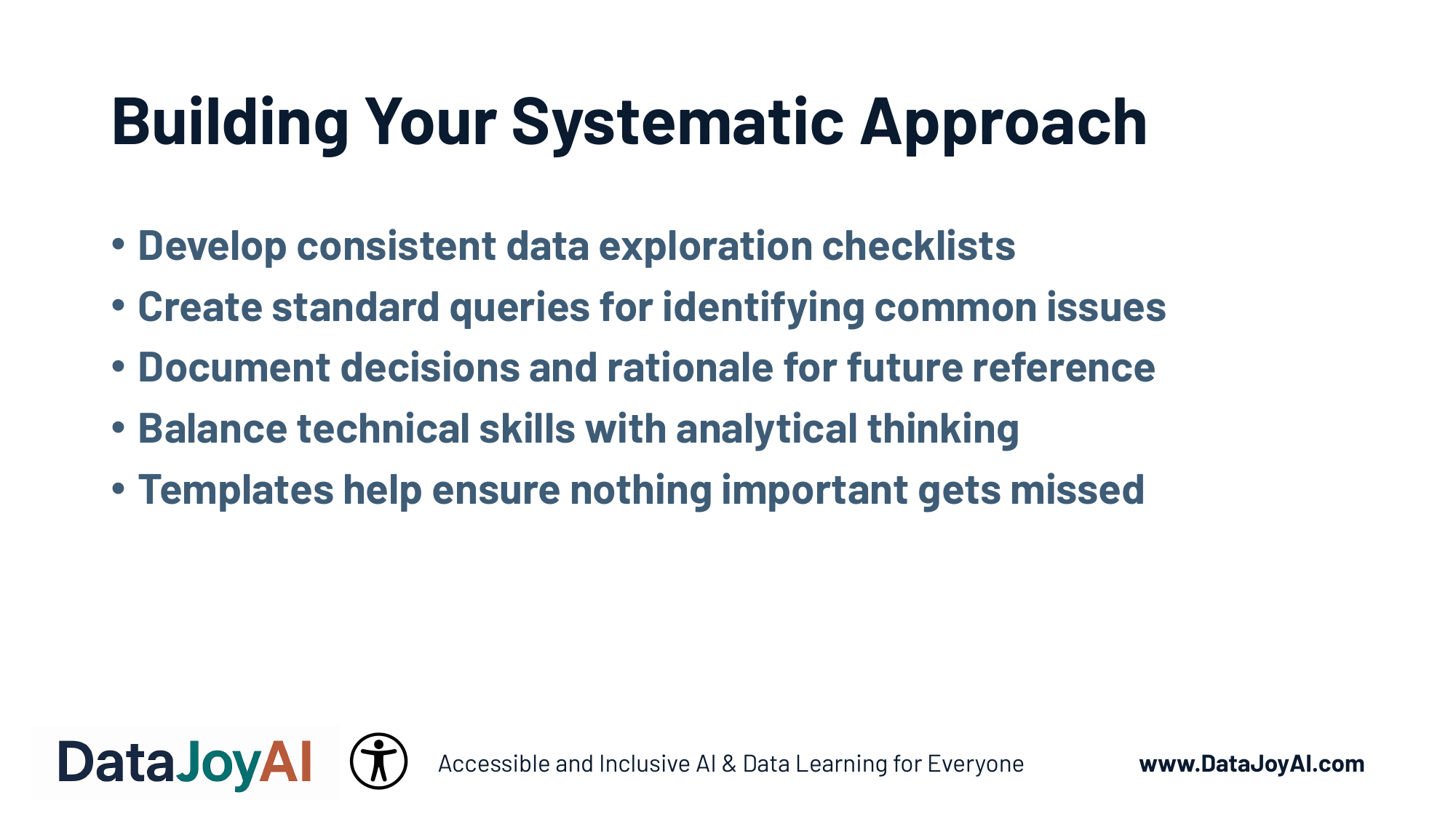

# Building Your Systematic Approach
Develop consistent data exploration checklists
Create standard queries for identifying common issues
Document decisions and rationale for future reference
Balance technical skills with analytical thinking
Templates help ensure nothing important gets missed